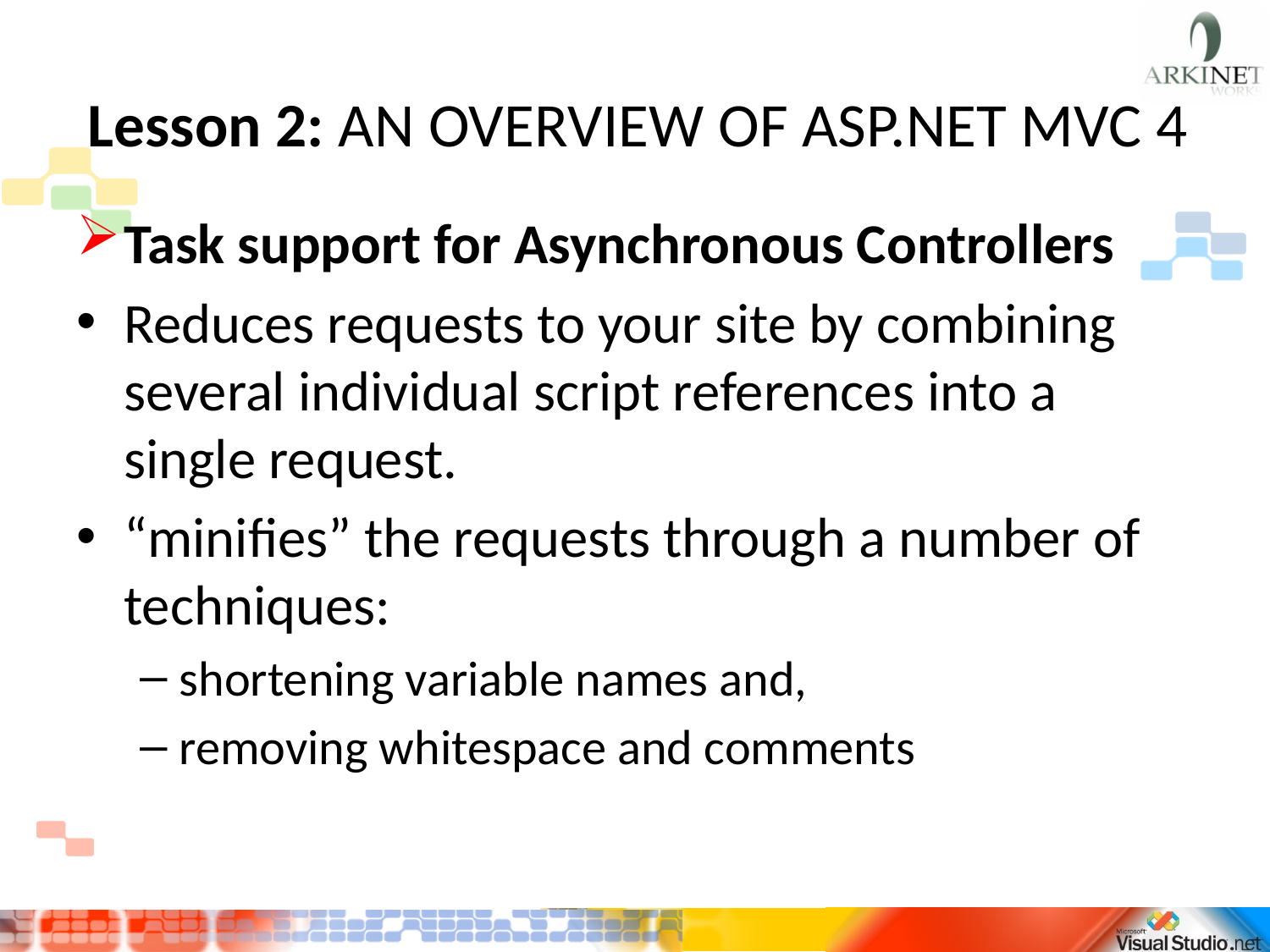

# Lesson 2: AN OVERVIEW OF ASP.NET MVC 4
Task support for Asynchronous Controllers
Reduces requests to your site by combining several individual script references into a single request.
“minifies” the requests through a number of techniques:
shortening variable names and,
removing whitespace and comments